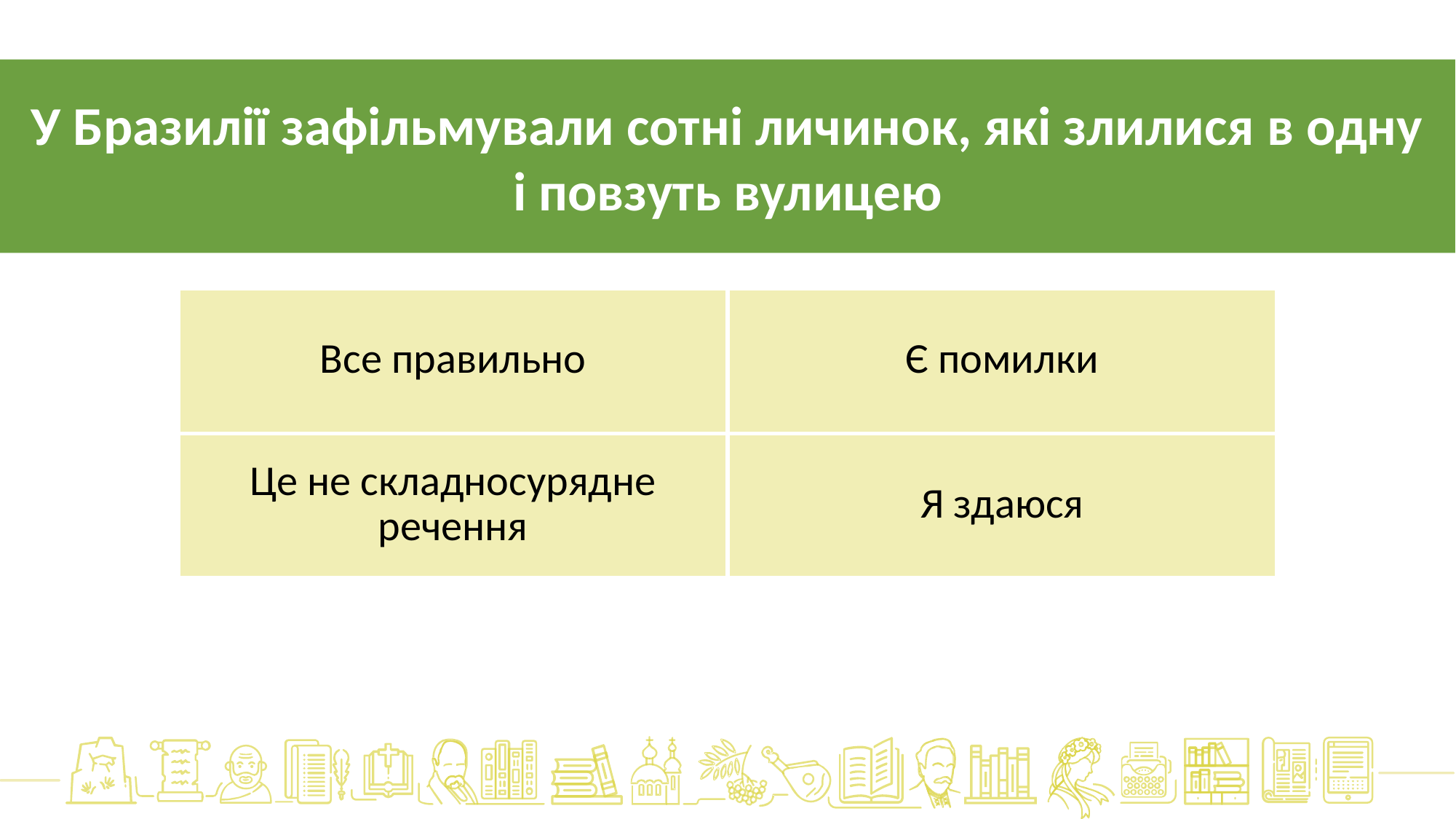

У Бразилії зафільмували сотні личинок, які злилися в одну і повзуть вулицею
| Все правильно | Є помилки |
| --- | --- |
| Це не складносурядне речення | Я здаюся |